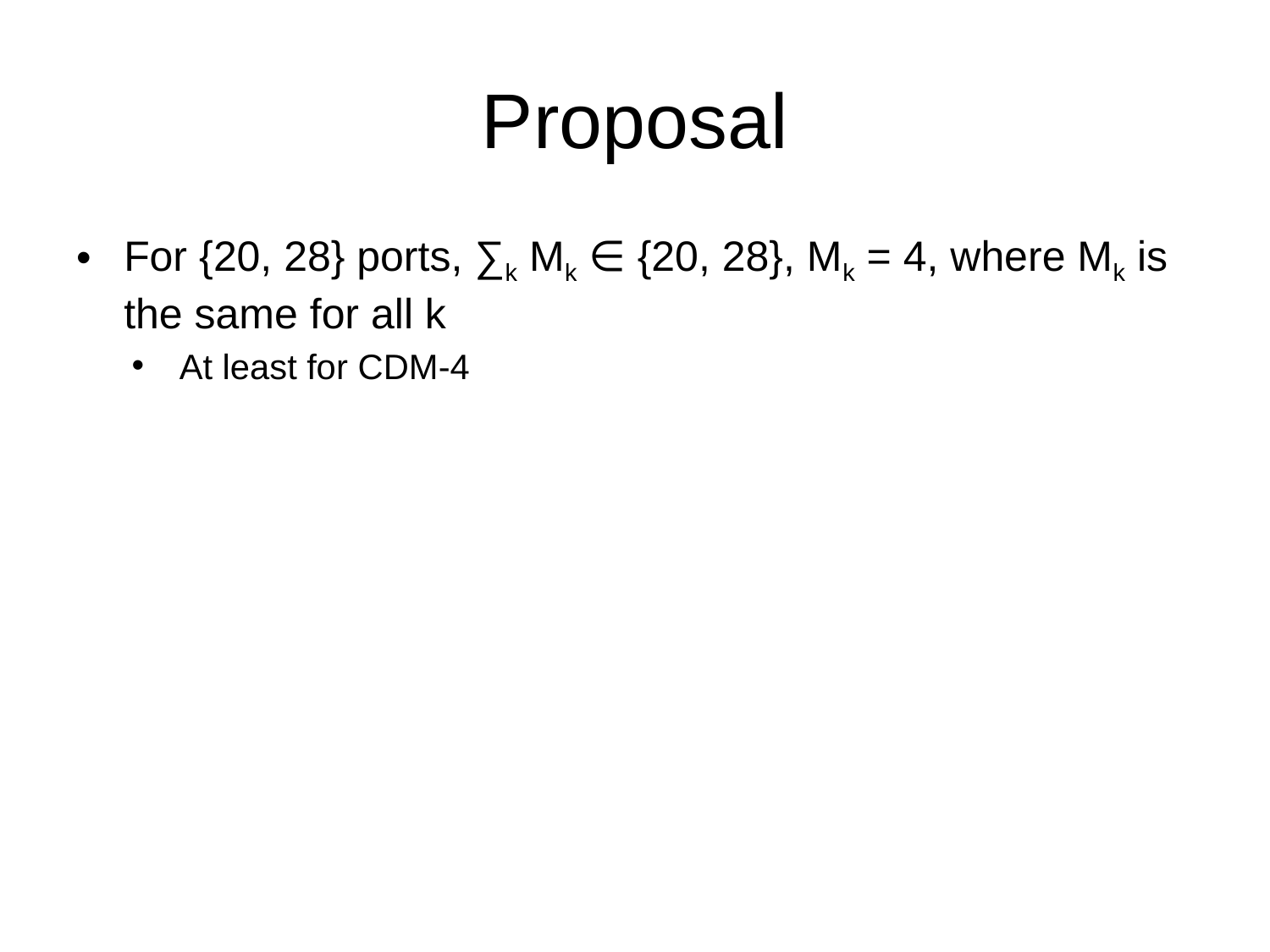

# Proposal
For {20, 28} ports, ∑k Mk ∈ {20, 28}, Mk = 4, where Mk is the same for all k
At least for CDM-4